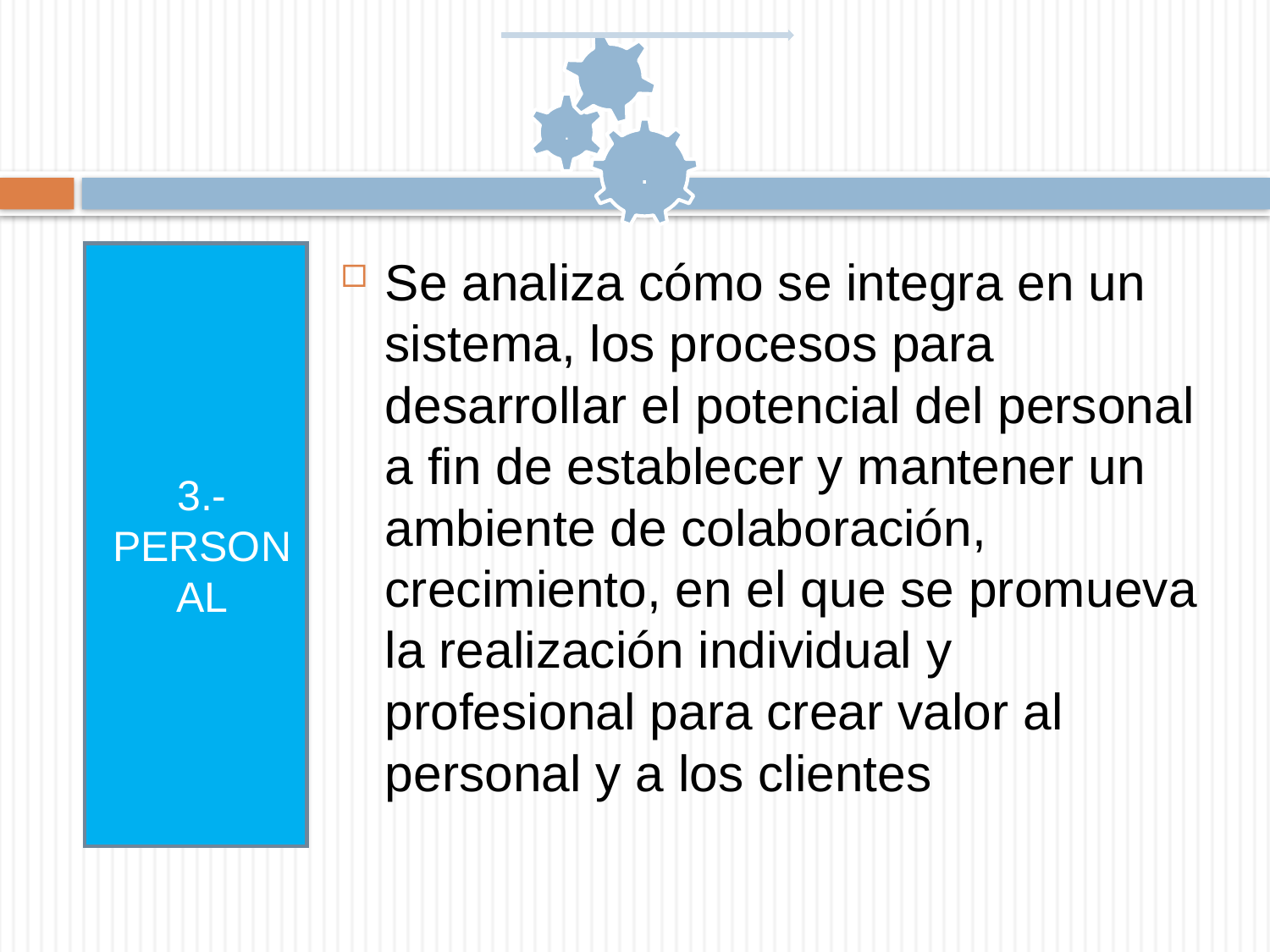

.
.
.
3.- PERSONAL
Se analiza cómo se integra en un sistema, los procesos para desarrollar el potencial del personal a fin de establecer y mantener un ambiente de colaboración, crecimiento, en el que se promueva la realización individual y profesional para crear valor al personal y a los clientes